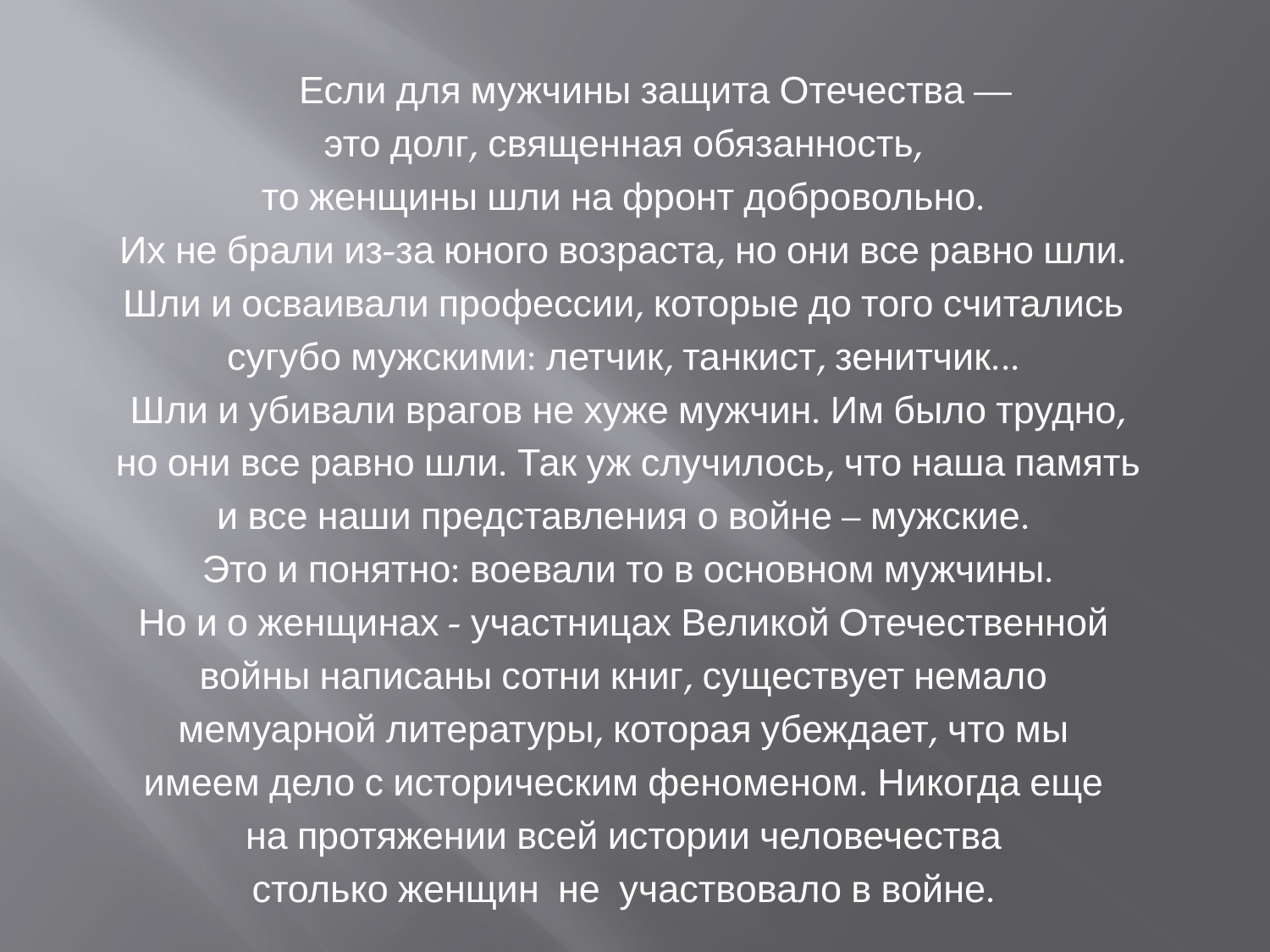

Если для мужчины защита Отечества —
это долг, священная обязанность,
то женщины шли на фронт добровольно.
Их не брали из-за юного возраста, но они все равно шли.
Шли и осваивали профессии, которые до того считались
сугубо мужскими: летчик, танкист, зенитчик...
Шли и убивали врагов не хуже мужчин. Им было трудно,
но они все равно шли. Так уж случилось, что наша память
и все наши представления о войне – мужские.
Это и понятно: воевали то в основном мужчины.
Но и о женщинах - участницах Великой Отечественной
войны написаны сотни книг, существует немало
мемуарной литературы, которая убеждает, что мы
имеем дело с историческим феноменом. Никогда еще
на протяжении всей истории человечества
столько женщин  не  участвовало в войне.